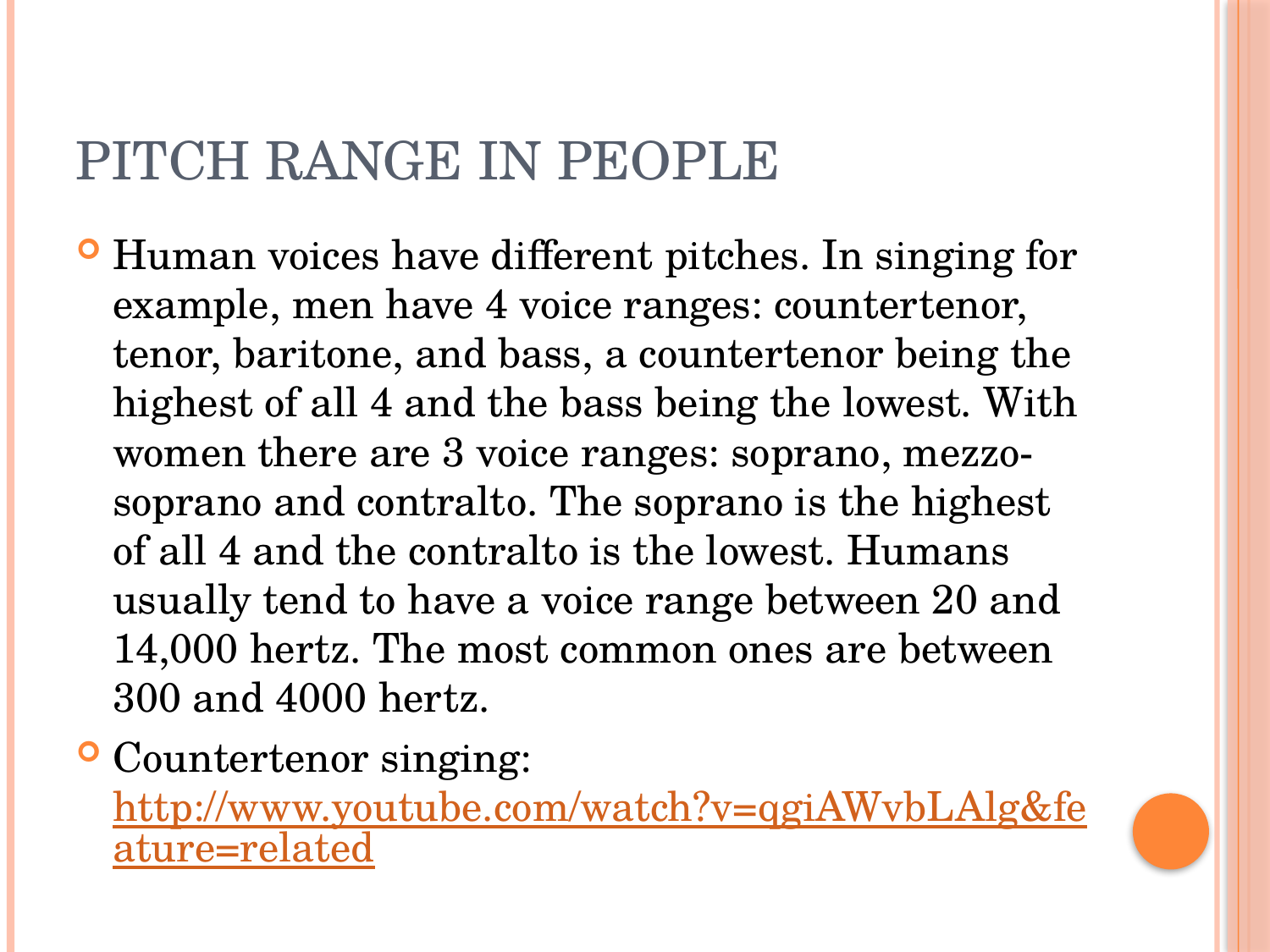

# Pitch Range In People
Human voices have different pitches. In singing for example, men have 4 voice ranges: countertenor, tenor, baritone, and bass, a countertenor being the highest of all 4 and the bass being the lowest. With women there are 3 voice ranges: soprano, mezzo-soprano and contralto. The soprano is the highest of all 4 and the contralto is the lowest. Humans usually tend to have a voice range between 20 and 14,000 hertz. The most common ones are between 300 and 4000 hertz.
Countertenor singing: http://www.youtube.com/watch?v=qgiAWvbLAlg&feature=related